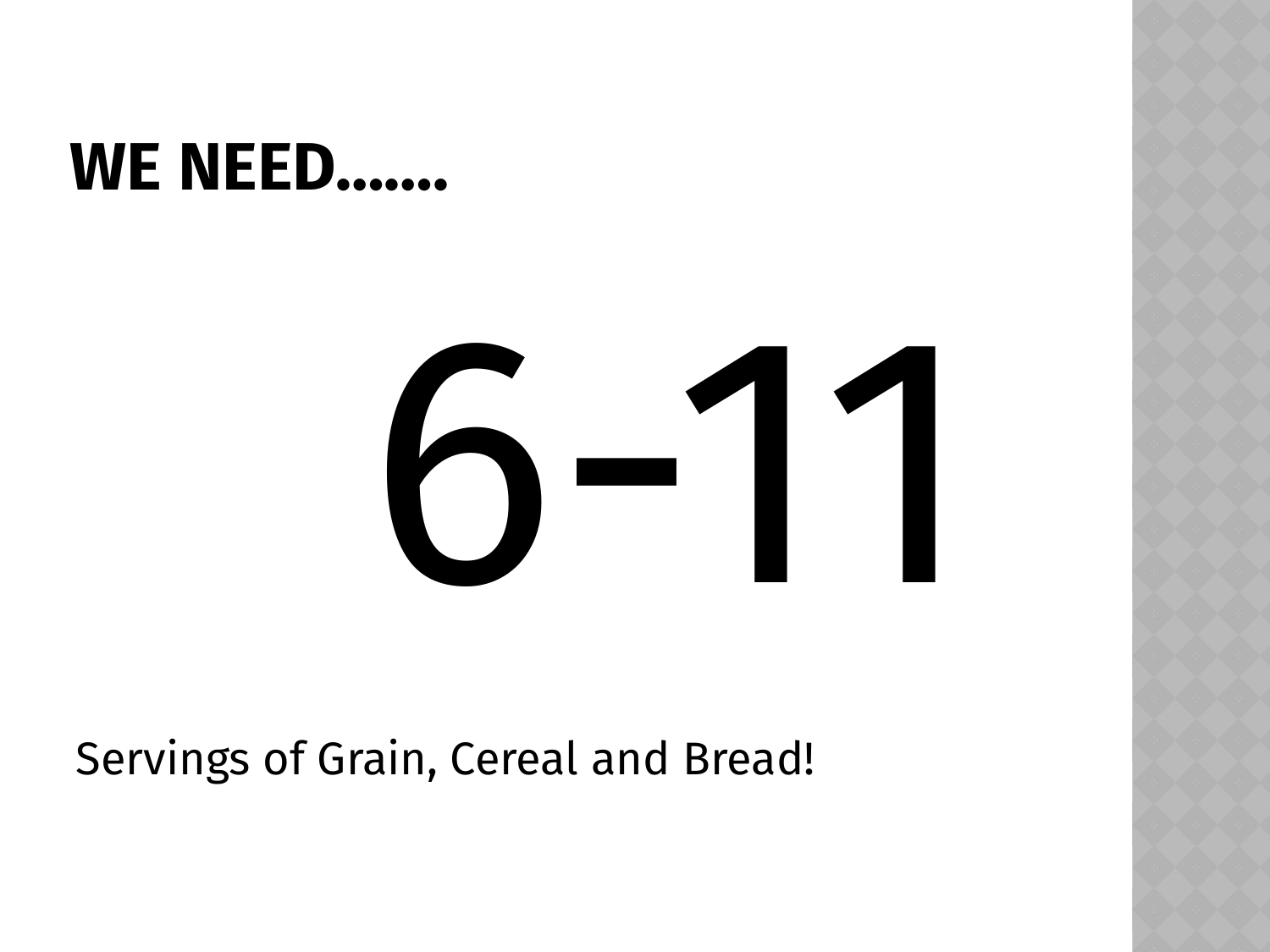

# We need…….
			6-11

Servings of Grain, Cereal and Bread!